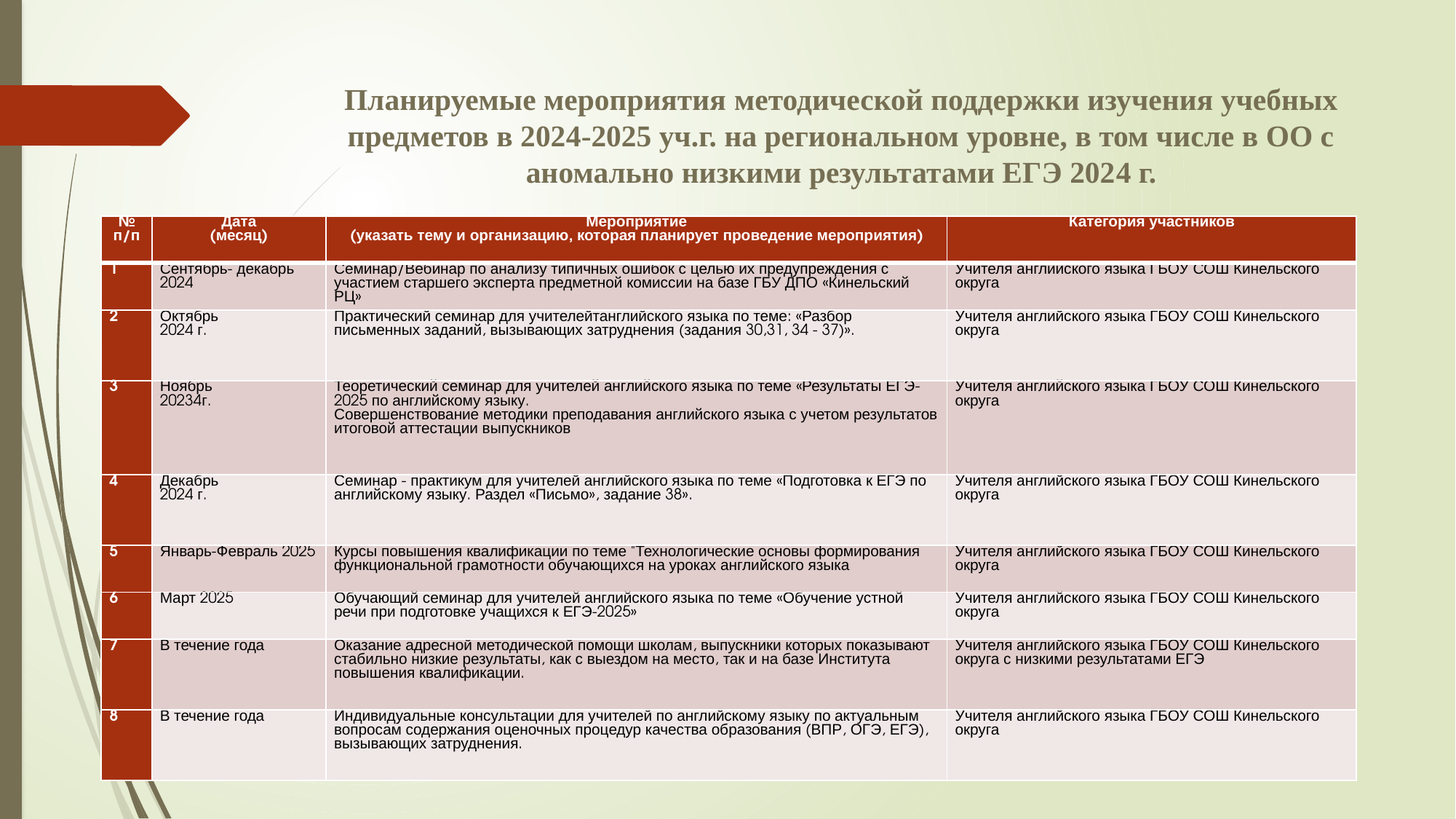

# Планируемые мероприятия методической поддержки изучения учебных предметов в 2024-2025 уч.г. на региональном уровне, в том числе в ОО с аномально низкими результатами ЕГЭ 2024 г.
| № п/п | Дата (месяц) | Мероприятие (указать тему и организацию, которая планирует проведение мероприятия) | Категория участников |
| --- | --- | --- | --- |
| 1 | Сентябрь- декабрь 2024 | Семинар/Вебинар по анализу типичных ошибок с целью их предупреждения с участием старшего эксперта предметной комиссии на базе ГБУ ДПО «Кинельский РЦ» | Учителя английского языка ГБОУ СОШ Кинельского округа |
| 2 | Октябрь 2024 г. | Практический семинар для учителейтанглийского языка по теме: «Разбор письменных заданий, вызывающих затруднения (задания 30,31, 34 - 37)». | Учителя английского языка ГБОУ СОШ Кинельского округа |
| 3 | Ноябрь 20234г. | Теоретический семинар для учителей английского языка по теме «Результаты ЕГЭ-2025 по английскому языку. Совершенствование методики преподавания английского языка с учетом результатов итоговой аттестации выпускников | Учителя английского языка ГБОУ СОШ Кинельского округа |
| 4 | Декабрь 2024 г. | Семинар - практикум для учителей английского языка по теме «Подготовка к ЕГЭ по английскому языку. Раздел «Письмо», задание 38». | Учителя английского языка ГБОУ СОШ Кинельского округа |
| 5 | Январь-Февраль 2025 | Курсы повышения квалификации по теме "Технологические основы формирования функциональной грамотности обучающихся на уроках английского языка | Учителя английского языка ГБОУ СОШ Кинельского округа |
| 6 | Март 2025 | Обучающий семинар для учителей английского языка по теме «Обучение устной речи при подготовке учащихся к ЕГЭ-2025» | Учителя английского языка ГБОУ СОШ Кинельского округа |
| 7 | В течение года | Оказание адресной методической помощи школам, выпускники которых показывают стабильно низкие результаты, как с выездом на место, так и на базе Института повышения квалификации. | Учителя английского языка ГБОУ СОШ Кинельского округа с низкими результатами ЕГЭ |
| 8 | В течение года | Индивидуальные консультации для учителей по английскому языку по актуальным вопросам содержания оценочных процедур качества образования (ВПР, ОГЭ, ЕГЭ), вызывающих затруднения. | Учителя английского языка ГБОУ СОШ Кинельского округа |